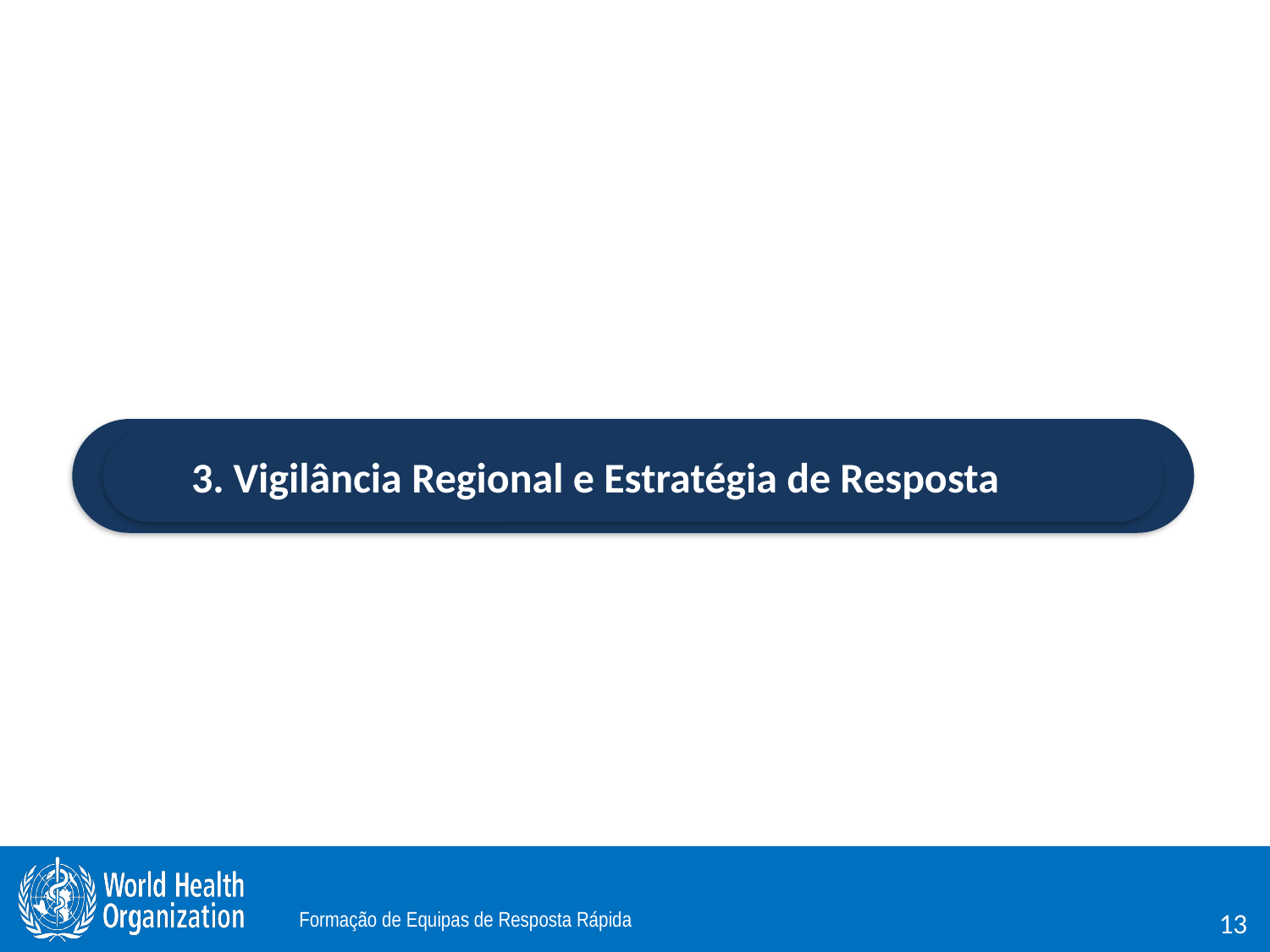

#

3. Vigilância Regional e Estratégia de Resposta